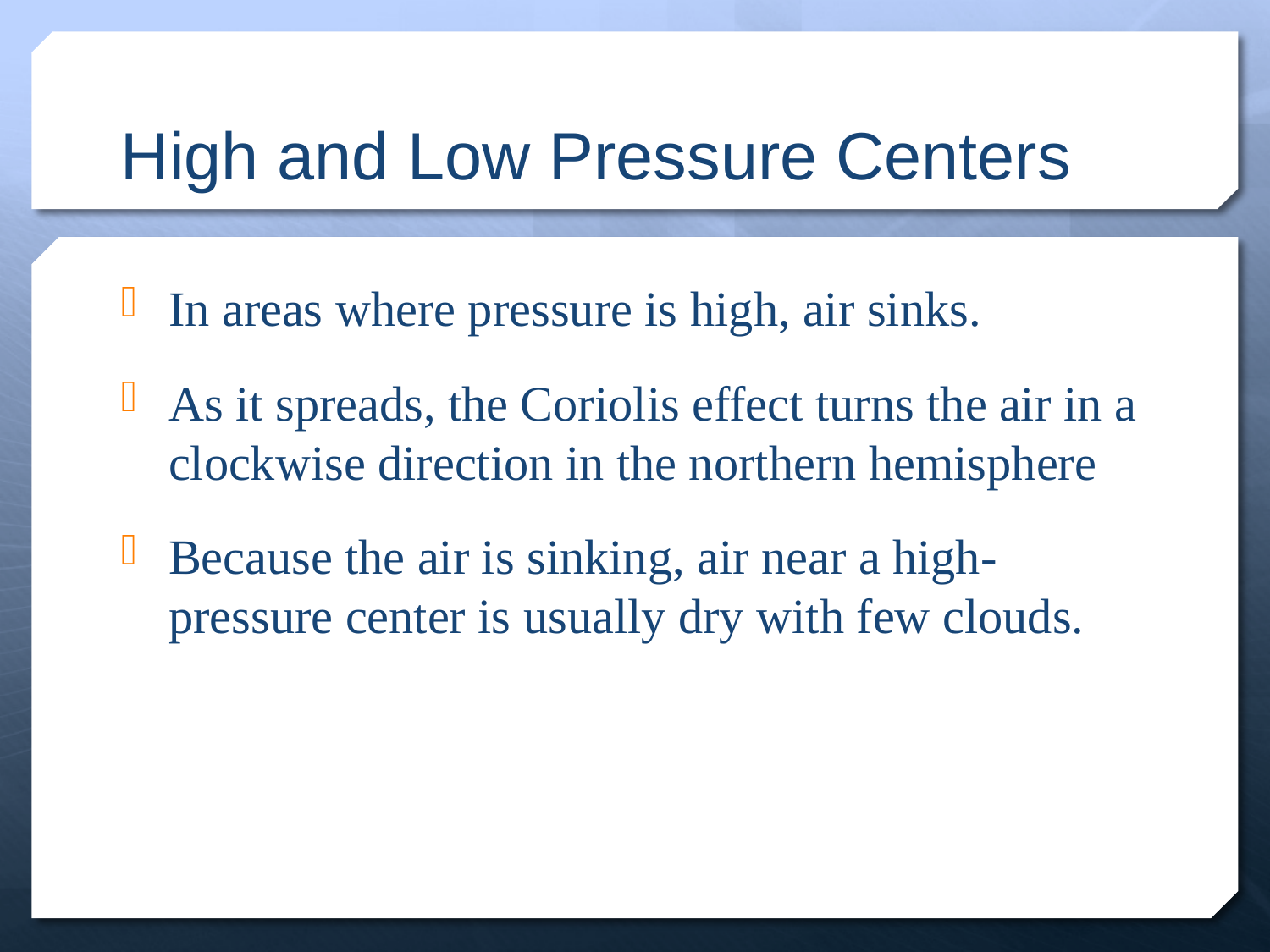

# High and Low Pressure Centers
In areas where pressure is high, air sinks.
As it spreads, the Coriolis effect turns the air in a clockwise direction in the northern hemisphere
Because the air is sinking, air near a high-pressure center is usually dry with few clouds.